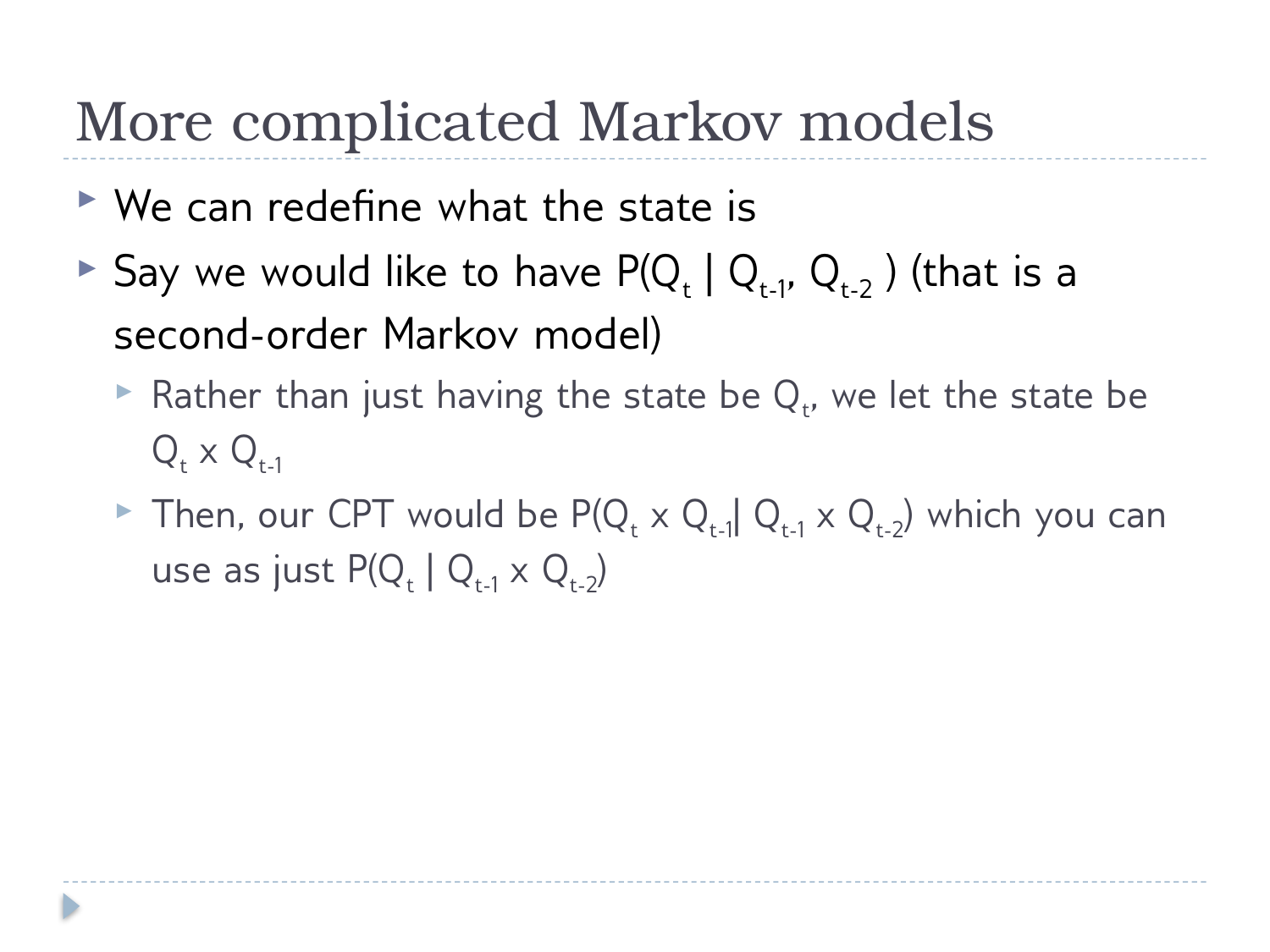

# More complicated Markov models
We can redefine what the state is
Say we would like to have P(Qt | Qt-1, Qt-2 ) (that is a second-order Markov model)
Rather than just having the state be Qt, we let the state be
Qt x Qt-1
Then, our CPT would be P(Qt x Qt-1| Qt-1 x Qt-2) which you can use as just P(Qt | Qt-1 x Qt-2)